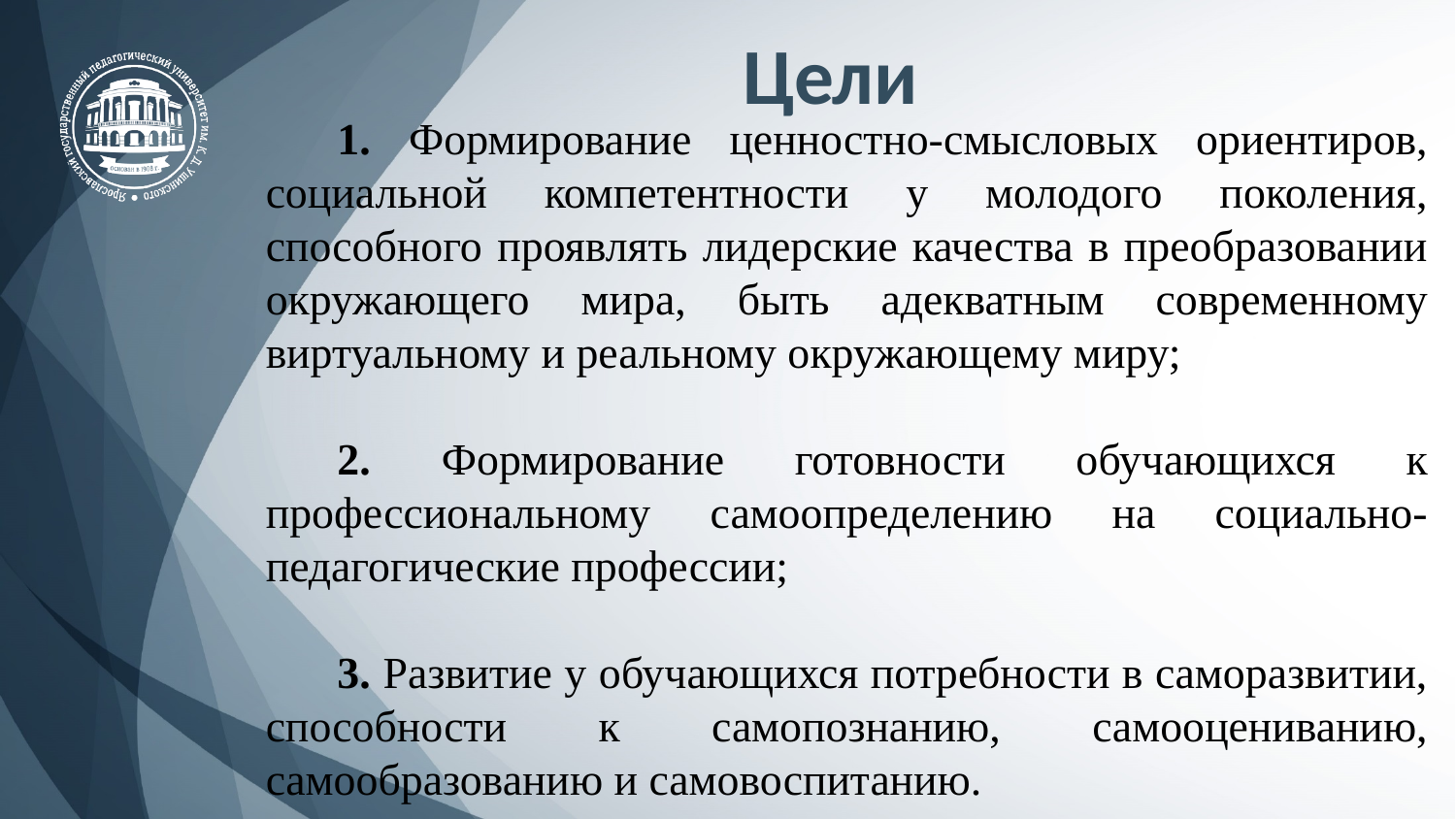

Цели
1. Формирование ценностно-смысловых ориентиров, социальной компетентности у молодого поколения, способного проявлять лидерские качества в преобразовании окружающего мира, быть адекватным современному виртуальному и реальному окружающему миру;

2. Формирование готовности обучающихся к профессиональному самоопределению на социально-педагогические профессии;

3. Развитие у обучающихся потребности в саморазвитии, способности к самопознанию, самооцениванию, самообразованию и самовоспитанию.